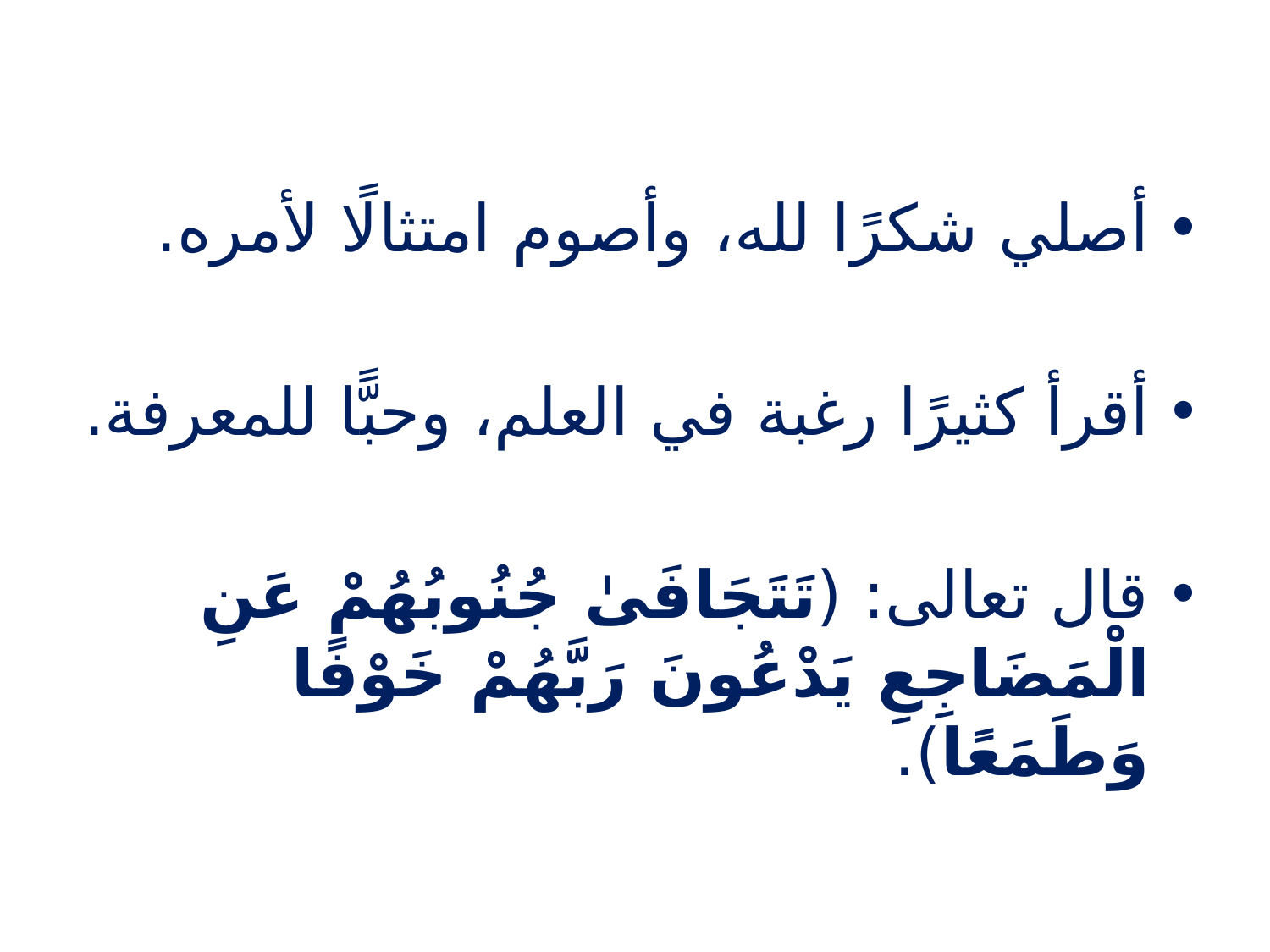

أصلي شكرًا لله، وأصوم امتثالًا لأمره.

أقرأ كثيرًا رغبة في العلم، وحبًّا للمعرفة.

قال تعالى: (تَتَجَافَىٰ جُنُوبُهُمْ عَنِ الْمَضَاجِعِ يَدْعُونَ رَبَّهُمْ خَوْفًا وَطَمَعًا).